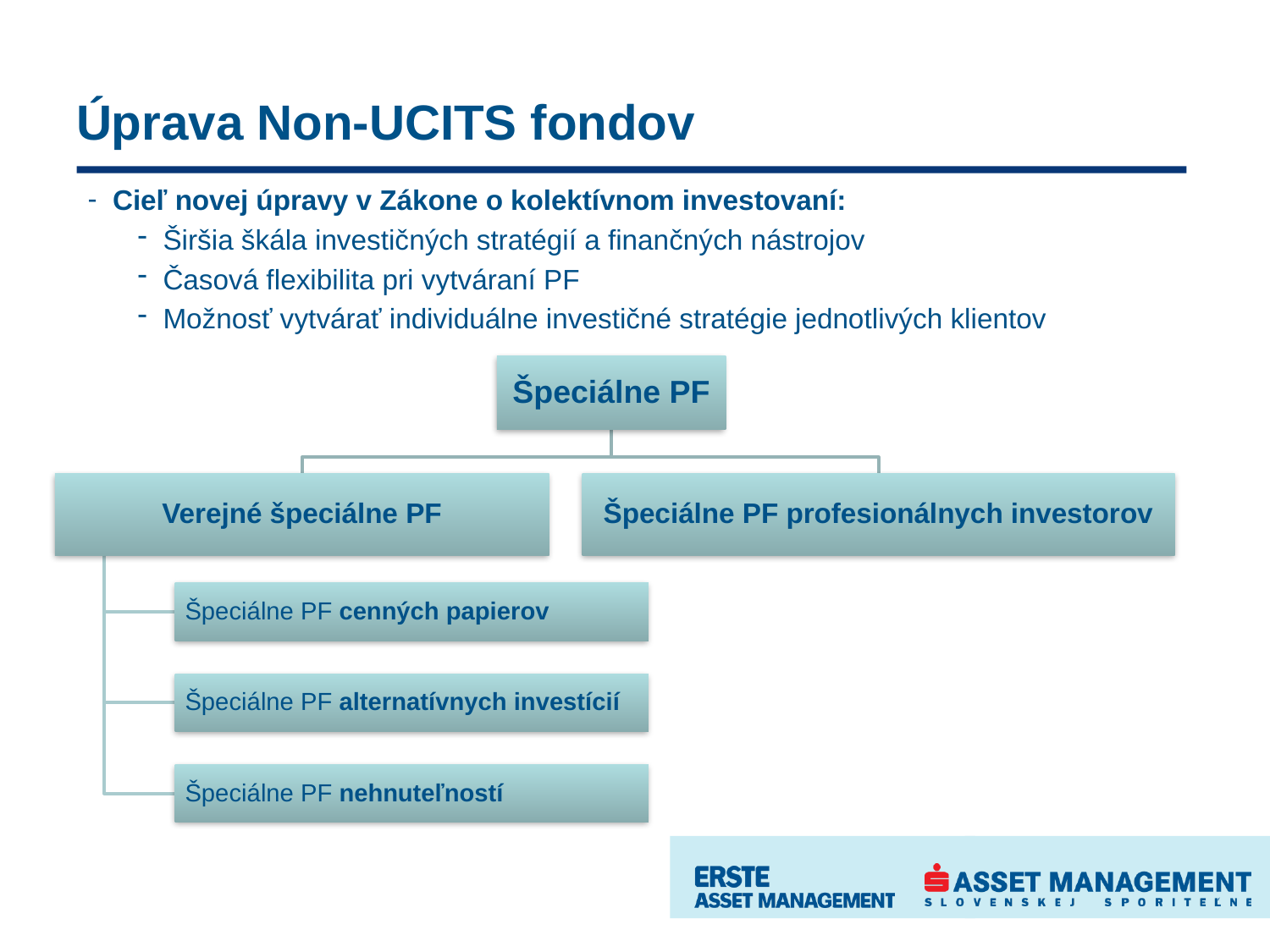

# Úprava Non-UCITS fondov
Cieľ novej úpravy v Zákone o kolektívnom investovaní:
Širšia škála investičných stratégií a finančných nástrojov
Časová flexibilita pri vytváraní PF
Možnosť vytvárať individuálne investičné stratégie jednotlivých klientov
Špeciálne PF
Verejné špeciálne PF
Špeciálne PF cenných papierov
Špeciálne PF alternatívnych investícií
Špeciálne PF nehnuteľností
Špeciálne PF profesionálnych investorov